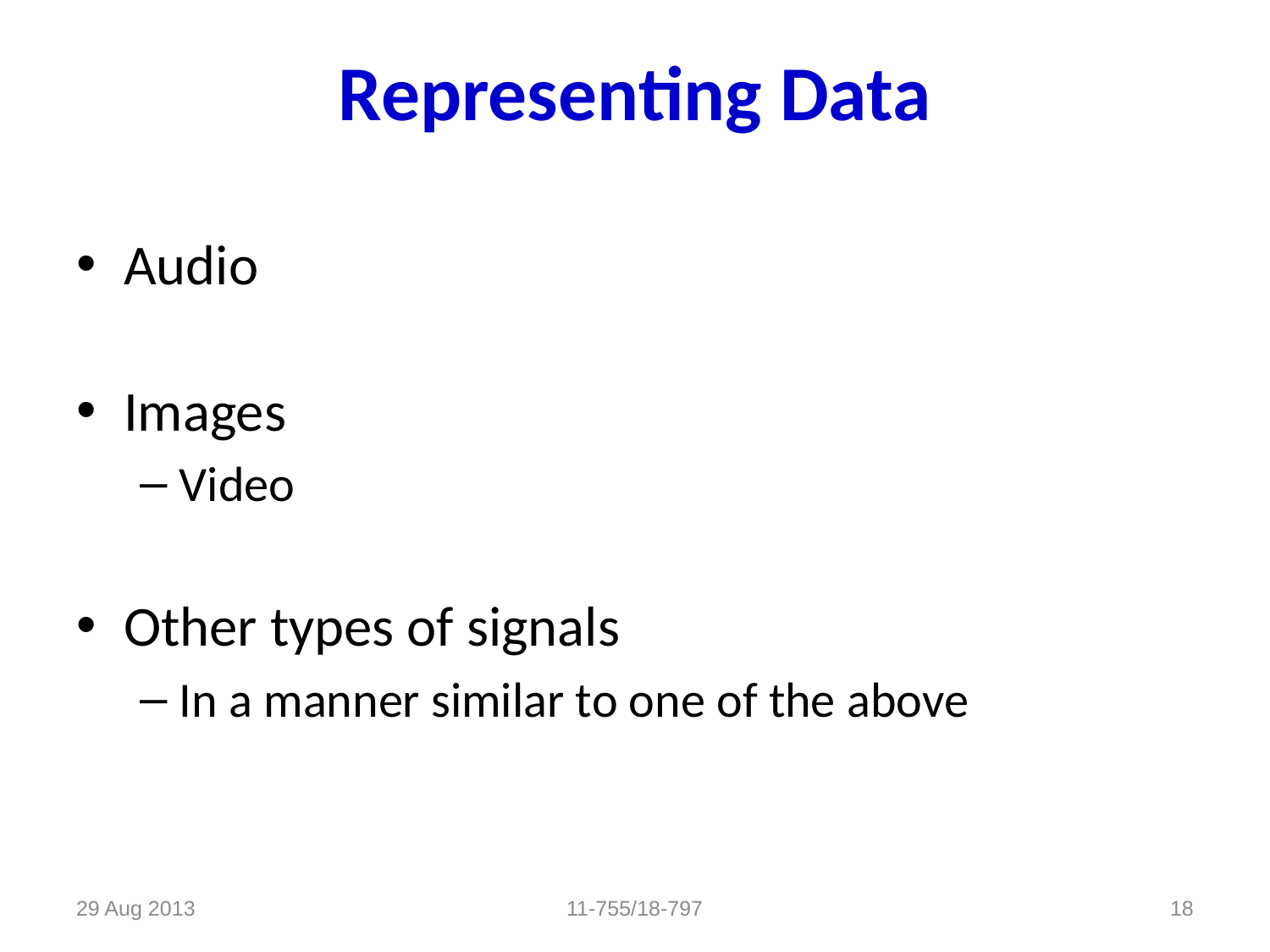

# Representing Data
Audio

Images
Video

Other types of signals
In a manner similar to one of the above
29 Aug 2013
11-755/18-797
18